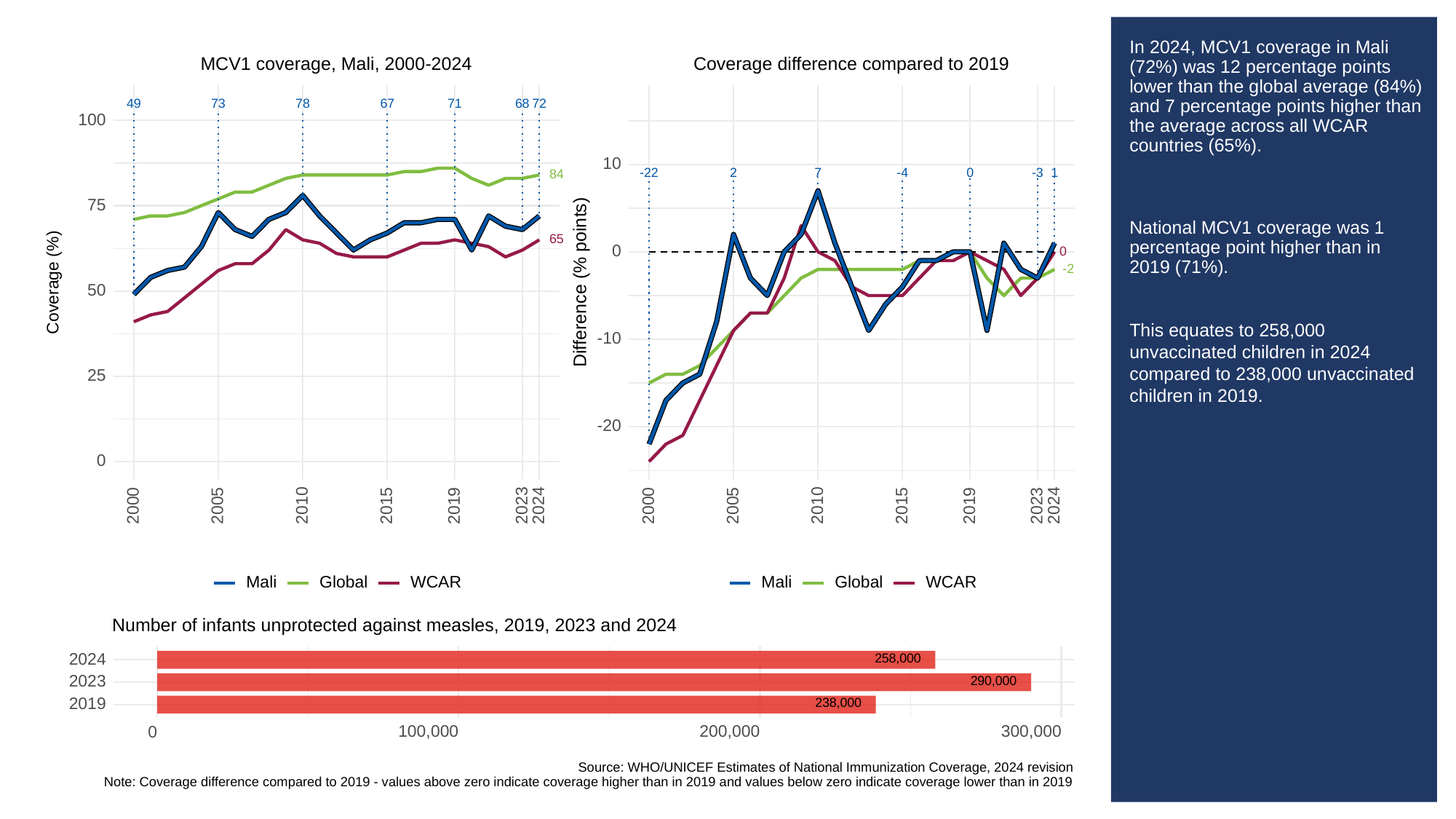

# In 2024, MCV1 coverage in Mali (72%) was 12 percentage points lower than the global average (84%) and 7 percentage points higher than the average across all WCAR countries (65%).

National MCV1 coverage was 1 percentage point higher than in 2019 (71%).

This equates to 258,000 unvaccinated children in 2024 compared to 238,000 unvaccinated children in 2019.

MCV1 coverage, Mali, 2000-2024
Coverage difference compared to 2019

73
49
78
67
68
71
72

100

10

-3
0
-22
2
1
-4
7
84

75

65
0
0

-2
Difference (% points)
Coverage (%)
50

-10

25

-20

0

2023
2023
2000
2005
2010
2015
2019
2024
2000
2005
2010
2015
2019
2024
Global
WCAR
Global
WCAR
Mali
Mali

Number of infants unprotected against measles, 2019, 2023 and 2024

258,000
2024

290,000
2023

238,000
2019

100,000
200,000
300,000
0
Source: WHO/UNICEF Estimates of National Immunization Coverage, 2024 revision
Note: Coverage difference compared to 2019 - values above zero indicate coverage higher than in 2019 and values below zero indicate coverage lower than in 2019